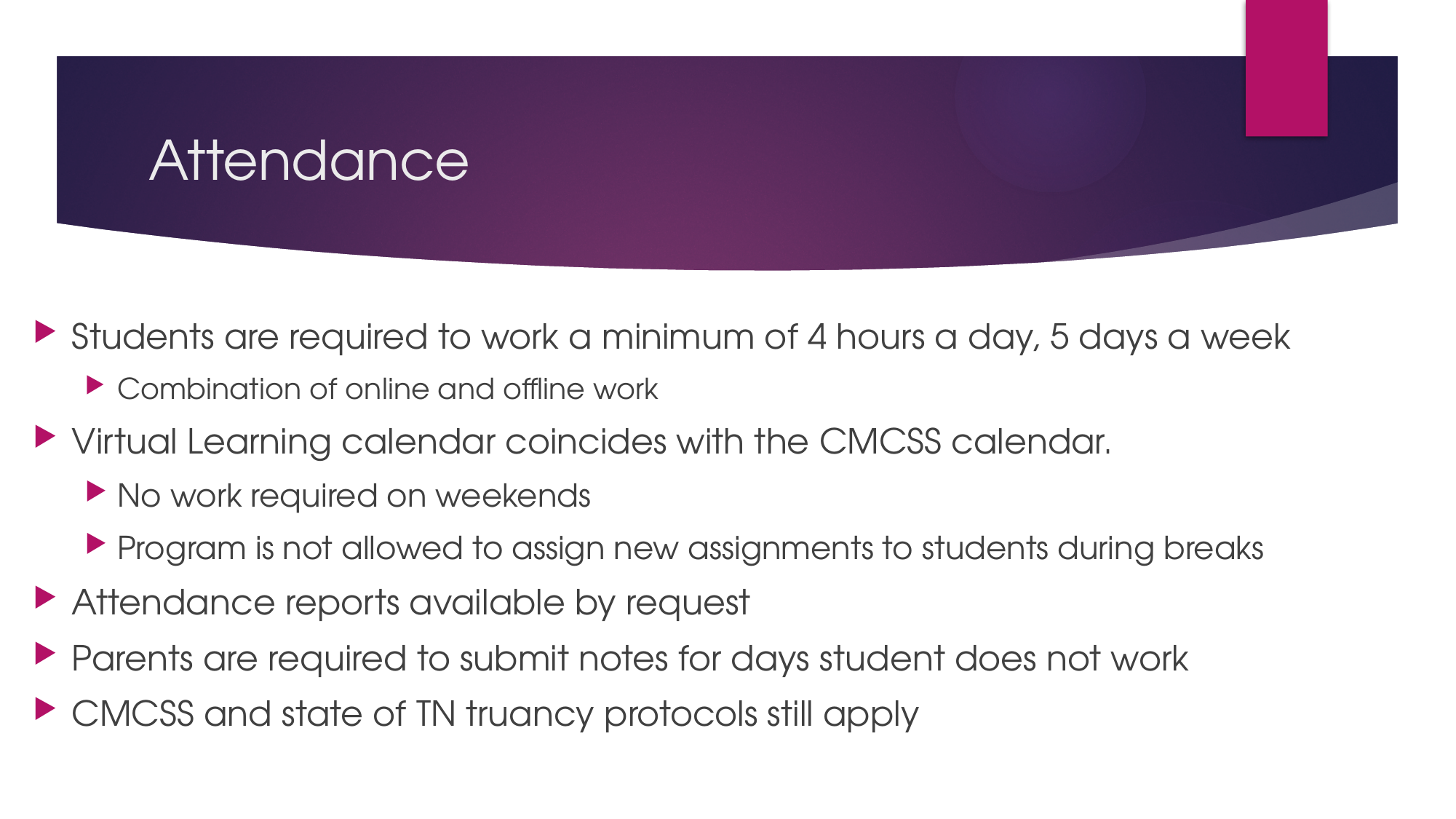

# Attendance
Students are required to work a minimum of 4 hours a day, 5 days a week
Combination of online and offline work
Virtual Learning calendar coincides with the CMCSS calendar.
No work required on weekends
Program is not allowed to assign new assignments to students during breaks
Attendance reports available by request
Parents are required to submit notes for days student does not work
CMCSS and state of TN truancy protocols still apply